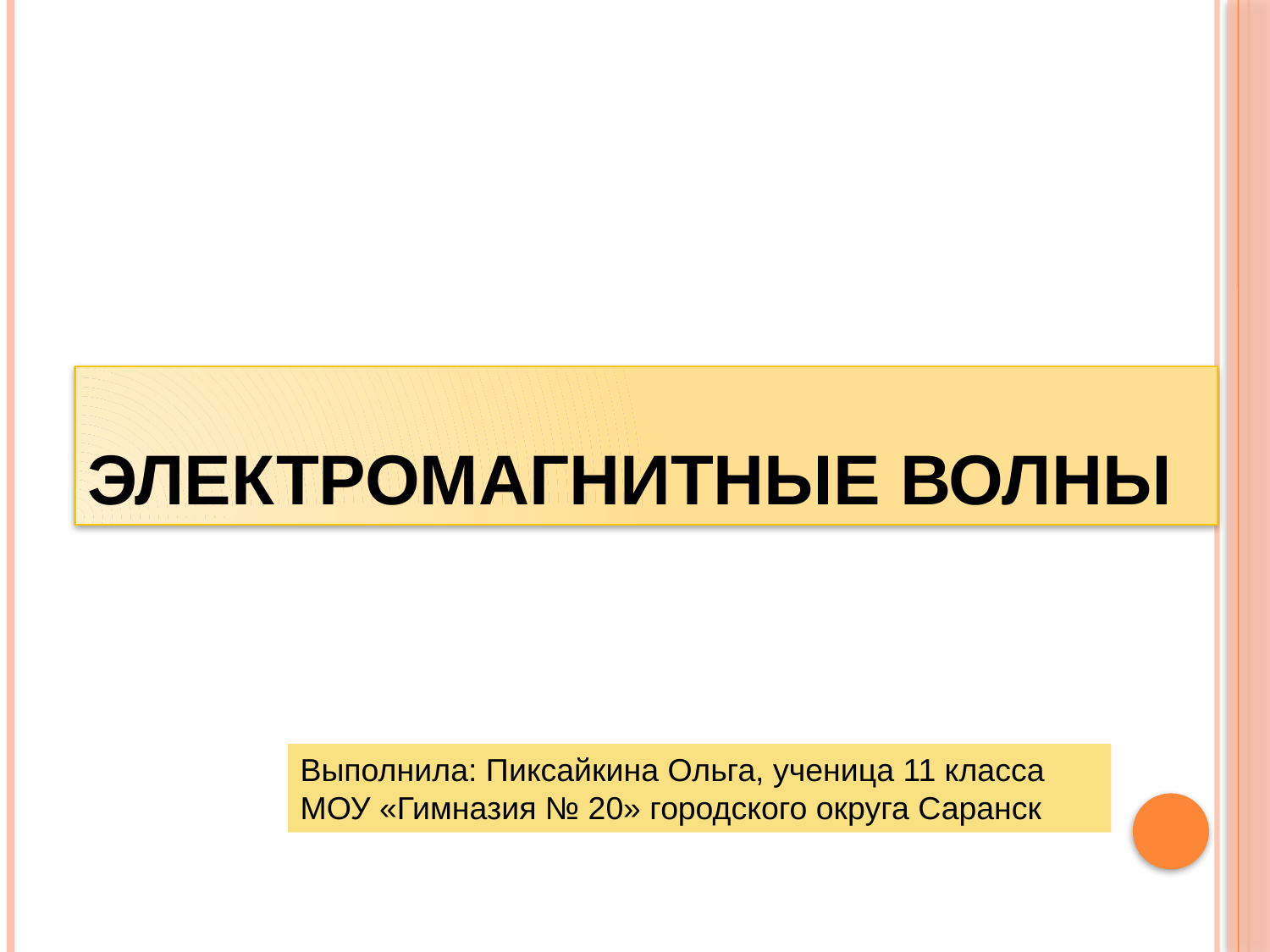

# Электромагнитные волны
Выполнила: Пиксайкина Ольга, ученица 11 класса МОУ «Гимназия № 20» городского округа Саранск